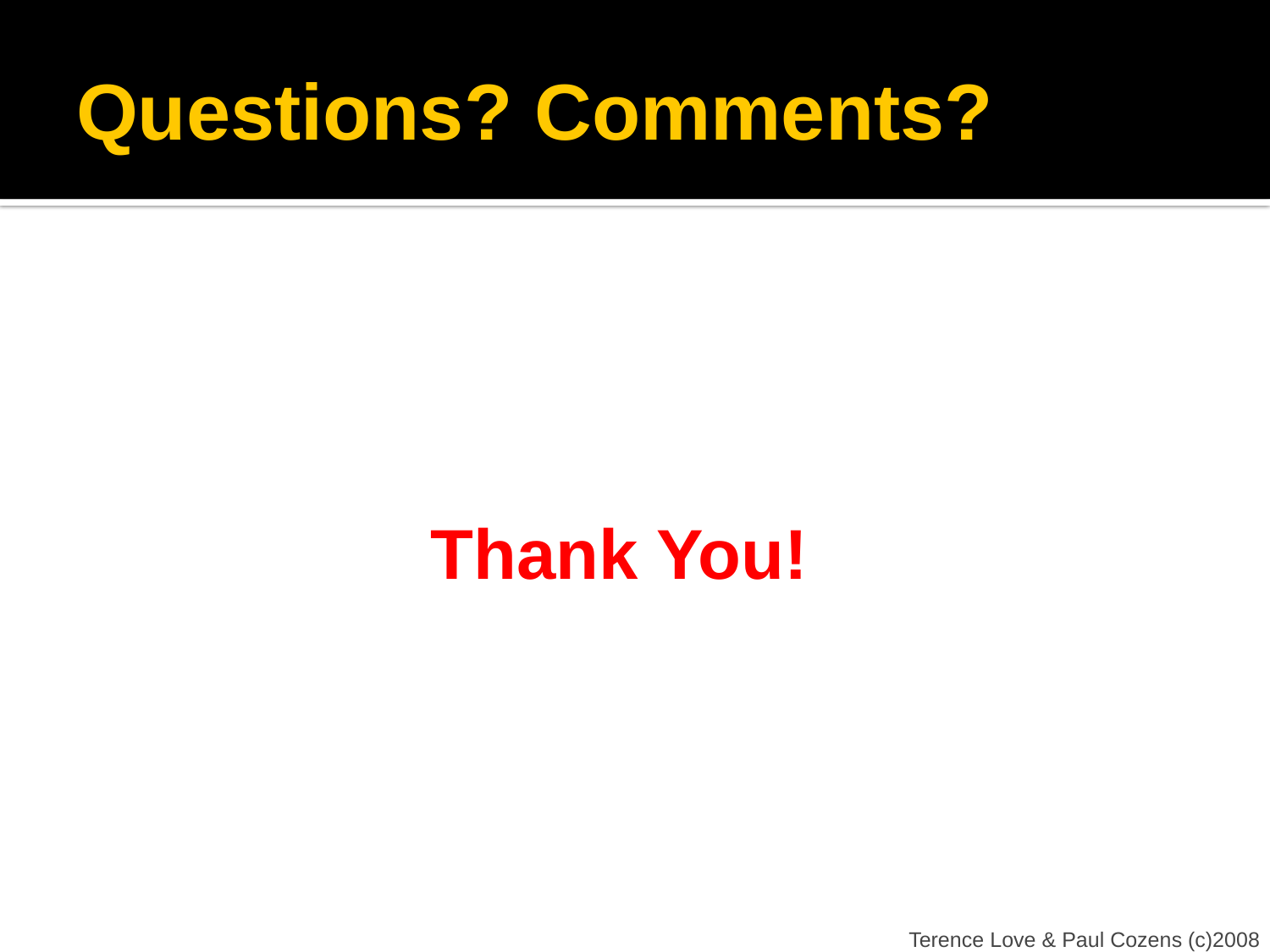

# Questions? Comments?
Thank You!
Terence Love & Paul Cozens (c)2008